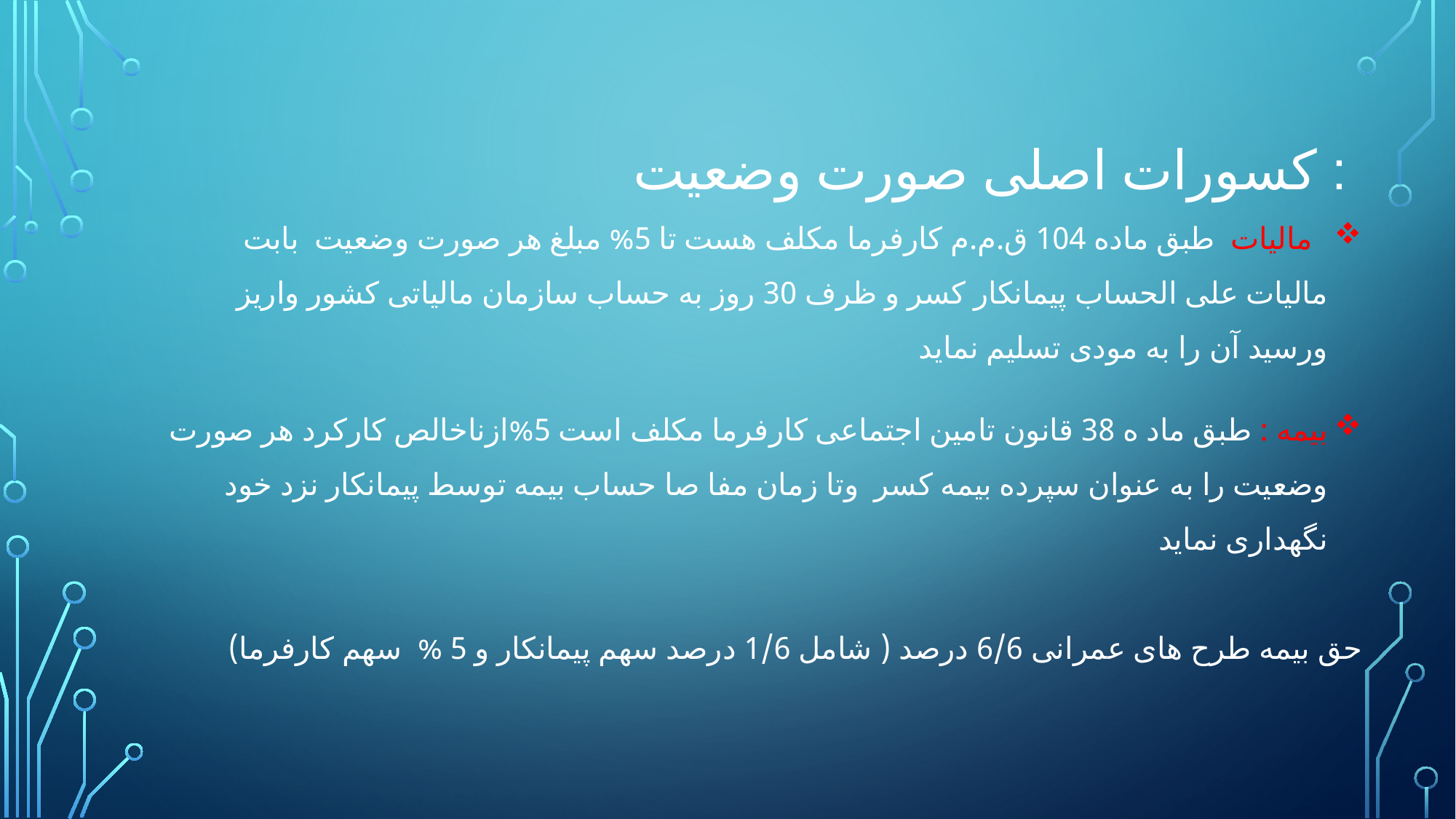

کسورات اصلی صورت وضعیت :
  مالیات  طبق ماده 104 ق.م.م کارفرما مکلف هست تا 5% مبلغ هر صورت وضعیت  بابت مالیات علی الحساب پیمانکار کسر و ظرف 30 روز به حساب سازمان مالیاتی کشور واریز ورسید آن را به مودی تسلیم نماید
بیمه : طبق ماد ه 38 قانون تامین اجتماعی کارفرما مکلف است 5%ازناخالص کارکرد هر صورت وضعیت را به عنوان سپرده بیمه کسر  وتا زمان مفا صا حساب بیمه توسط پیمانکار نزد خود نگهداری نماید

حق بیمه طرح های عمرانی 6/6 درصد ( شامل 1/6 درصد سهم پیمانکار و 5 %  سهم کارفرما)